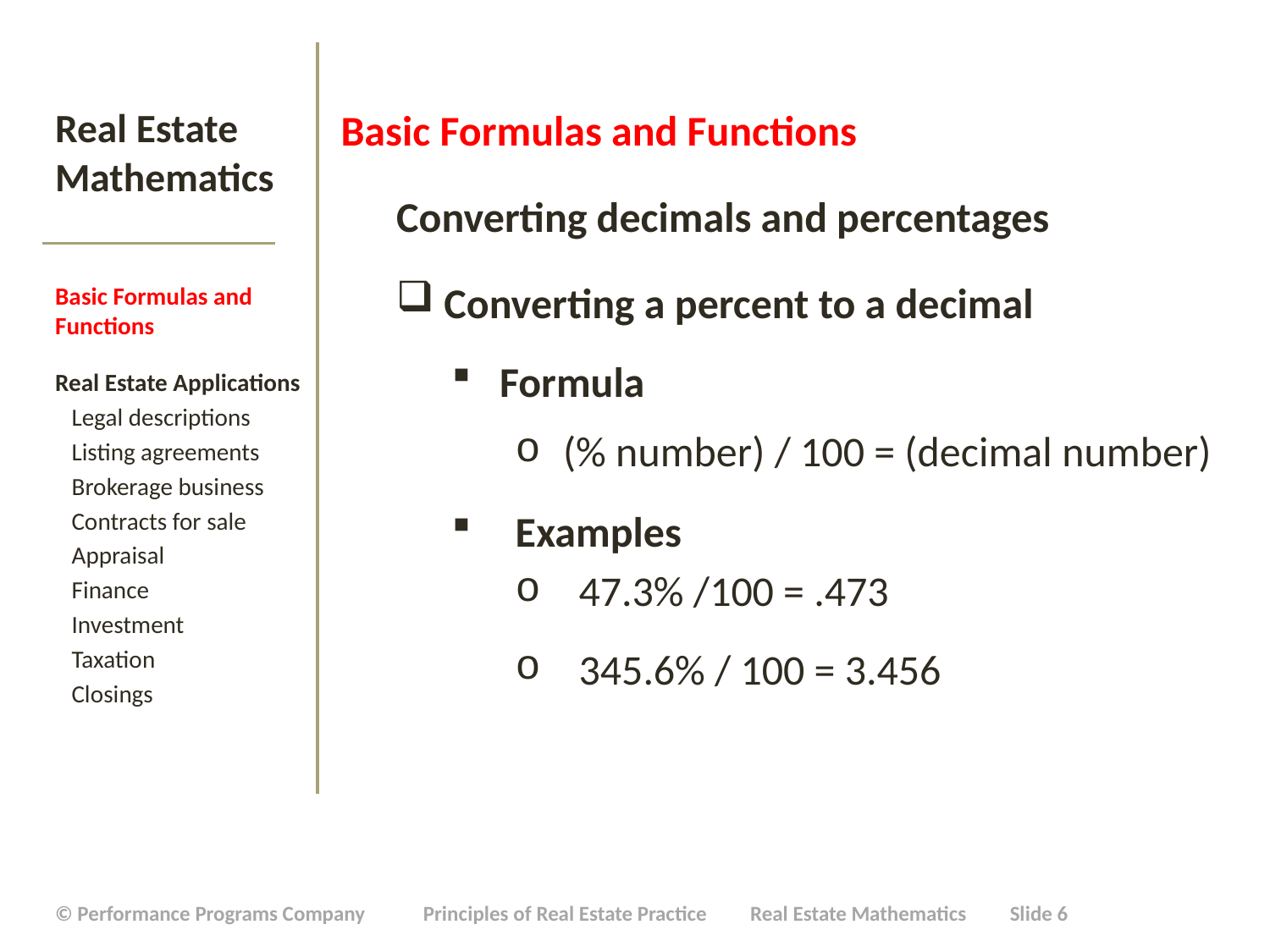

Basic Formulas and Functions

Converting decimals and percentages

Converting a percent to a decimal
Formula
(% number) / 100 = (decimal number)
Examples
47.3% /100 = .473
345.6% / 100 = 3.456
# Real Estate Mathematics

Basic Formulas and Functions

Real Estate Applications
   Legal descriptions
   Listing agreements
   Brokerage business
   Contracts for sale
   Appraisal
   Finance
   Investment
   Taxation
   Closings

| © Performance Programs Company Principles of Real Estate Practice Real Estate Mathematics Slide 6 |
| --- |